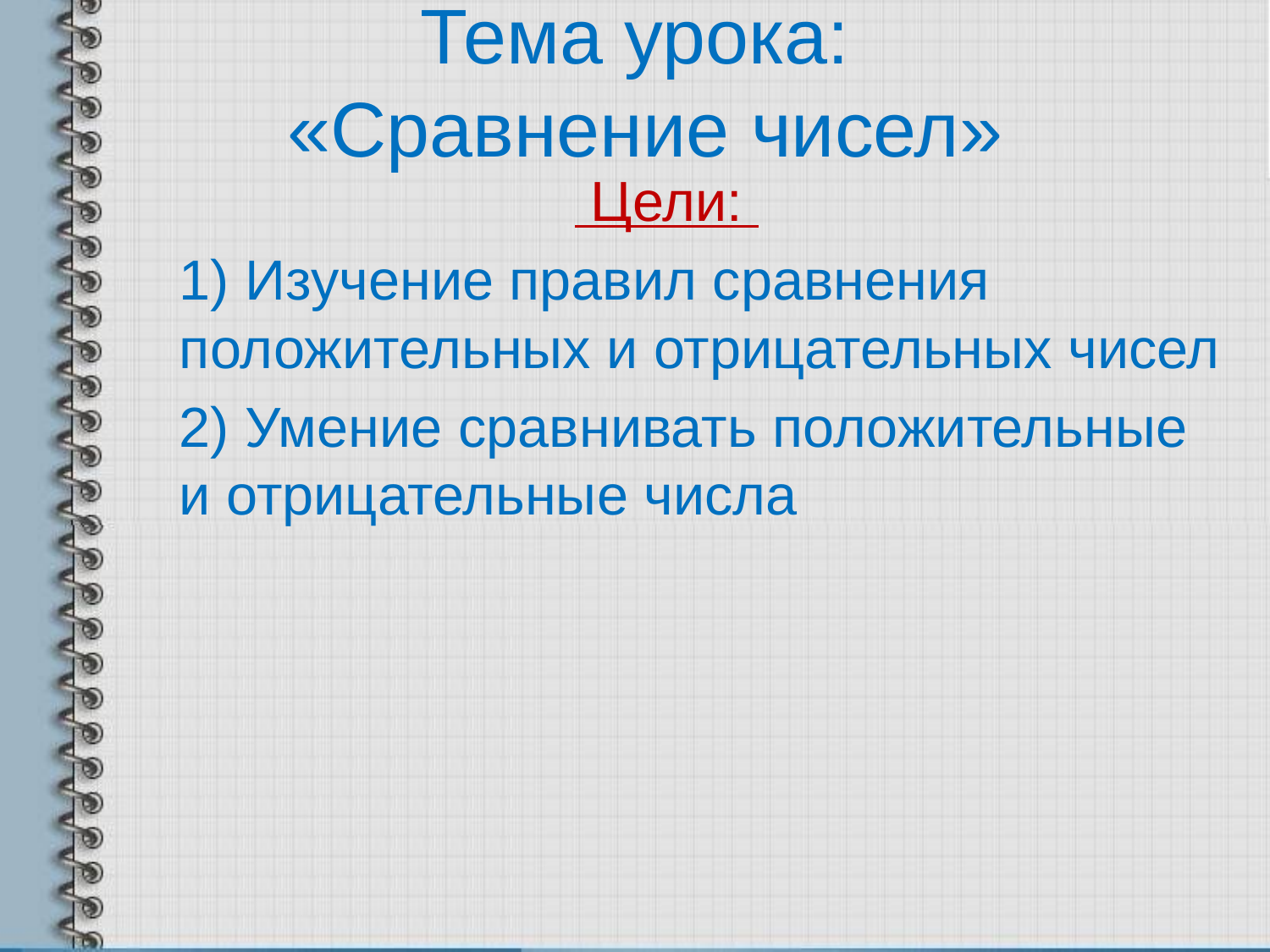

# Тема урока: «Сравнение чисел»
 Цели:
  	1) Изучение правил сравнения положительных и отрицательных чисел
	2) Умение сравнивать положительные и отрицательные числа